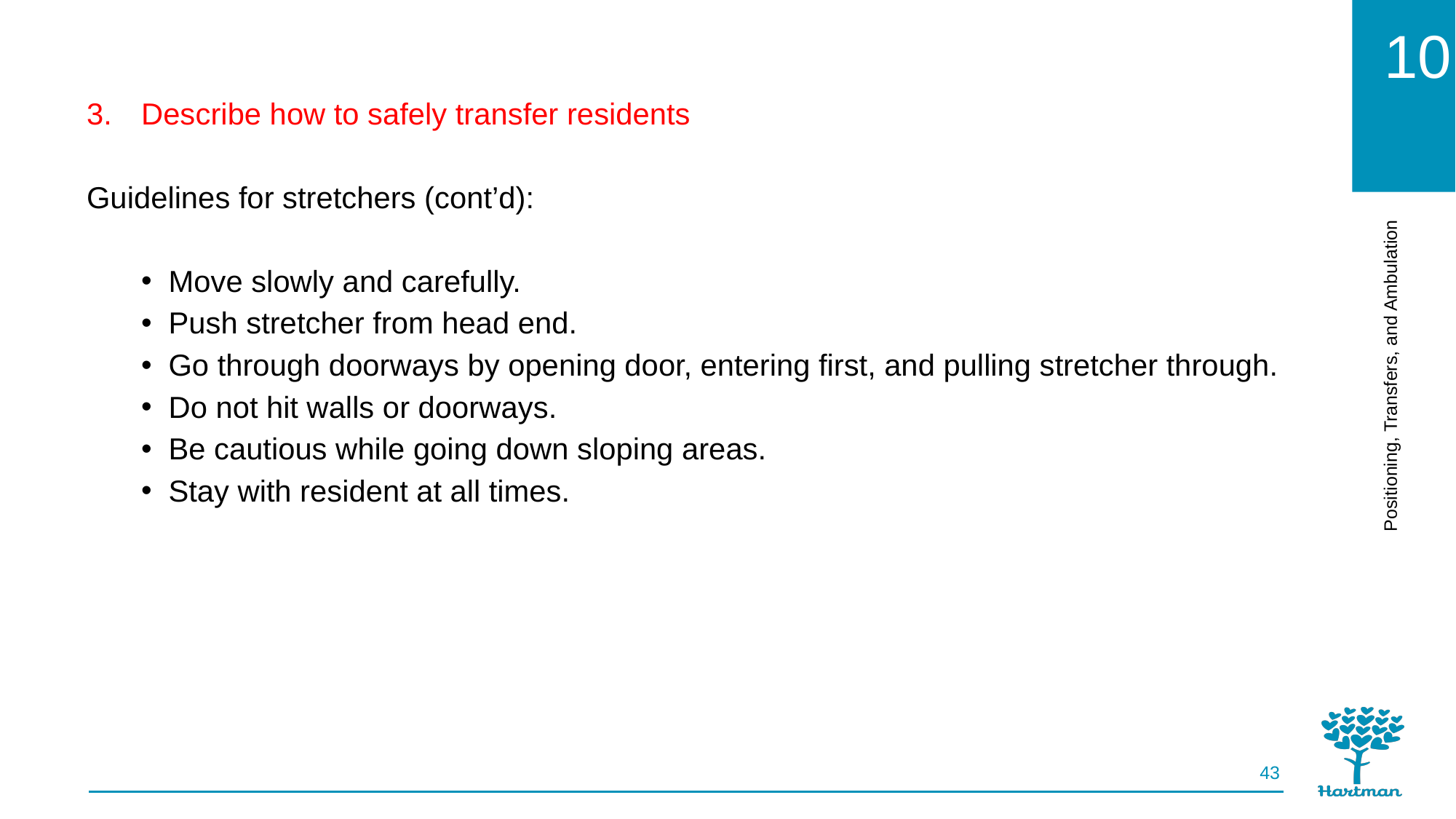

Describe how to safely transfer residents

Guidelines for stretchers (cont’d):

Move slowly and carefully.
Push stretcher from head end.
Go through doorways by opening door, entering first, and pulling stretcher through.
Do not hit walls or doorways.
Be cautious while going down sloping areas.
Stay with resident at all times.

43